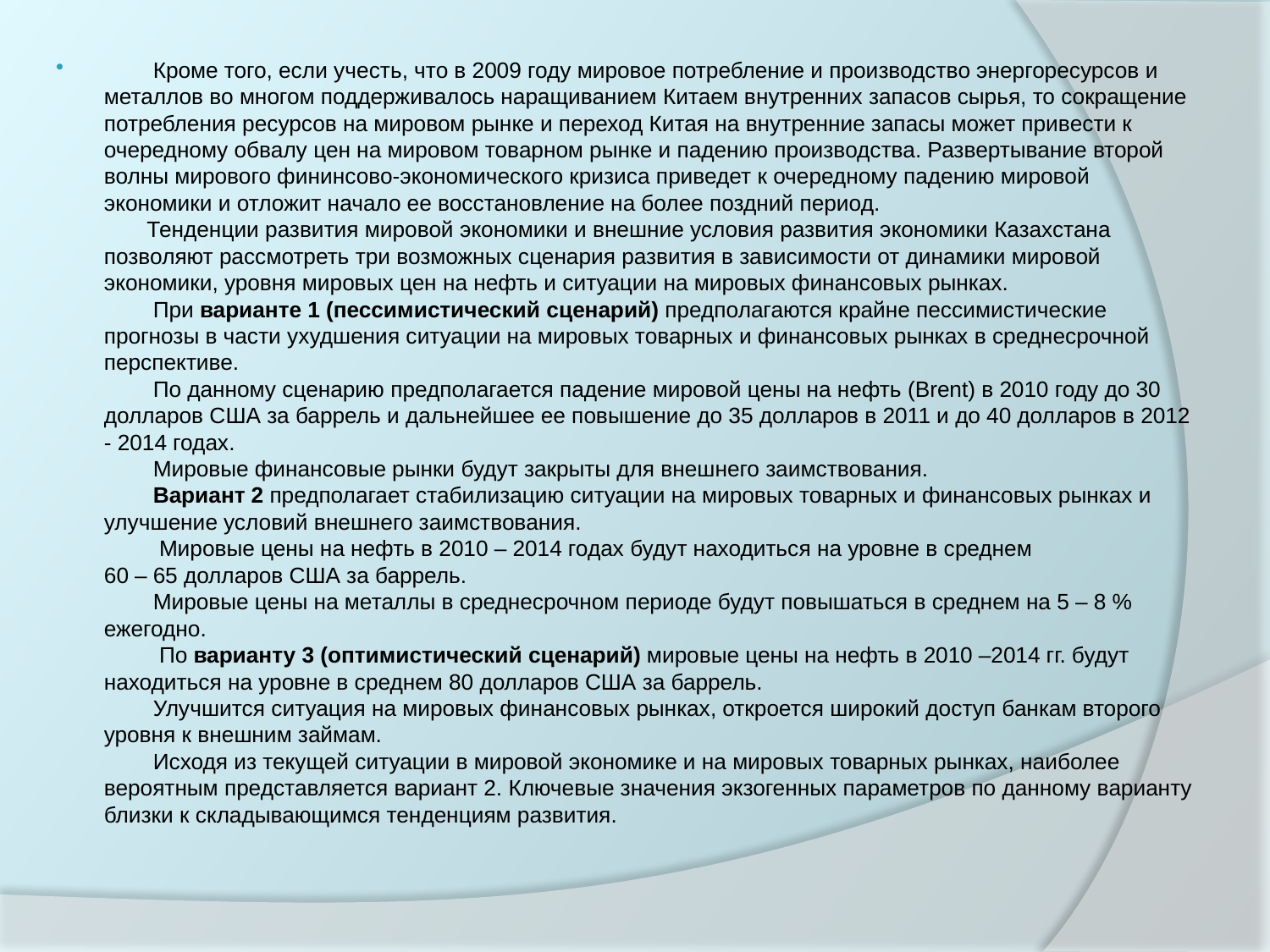

Кроме того, если учесть, что в 2009 году мировое потребление и производство энергоресурсов и металлов во многом поддерживалось наращиванием Китаем внутренних запасов сырья, то сокращение потребления ресурсов на мировом рынке и переход Китая на внутренние запасы может привести к очередному обвалу цен на мировом товарном рынке и падению производства. Развертывание второй волны мирового фининсово-экономического кризиса приведет к очередному падению мировой экономики и отложит начало ее восстановление на более поздний период.
       Тенденции развития мировой экономики и внешние условия развития экономики Казахстана позволяют рассмотреть три возможных сценария развития в зависимости от динамики мировой экономики, уровня мировых цен на нефть и ситуации на мировых финансовых рынках.
        При варианте 1 (пессимистический сценарий) предполагаются крайне пессимистические прогнозы в части ухудшения ситуации на мировых товарных и финансовых рынках в среднесрочной перспективе.
        По данному сценарию предполагается падение мировой цены на нефть (Brent) в 2010 году до 30 долларов США за баррель и дальнейшее ее повышение до 35 долларов в 2011 и до 40 долларов в 2012 - 2014 годах.
        Мировые финансовые рынки будут закрыты для внешнего заимствования.
        Вариант 2 предполагает стабилизацию ситуации на мировых товарных и финансовых рынках и улучшение условий внешнего заимствования.
         Мировые цены на нефть в 2010 – 2014 годах будут находиться на уровне в среднем 60 – 65 долларов США за баррель.
        Мировые цены на металлы в среднесрочном периоде будут повышаться в среднем на 5 – 8 % ежегодно.
         По варианту 3 (оптимистический сценарий) мировые цены на нефть в 2010 –2014 гг. будут находиться на уровне в среднем 80 долларов США за баррель.
        Улучшится ситуация на мировых финансовых рынках, откроется широкий доступ банкам второго уровня к внешним займам.
        Исходя из текущей ситуации в мировой экономике и на мировых товарных рынках, наиболее вероятным представляется вариант 2. Ключевые значения экзогенных параметров по данному варианту близки к складывающимся тенденциям развития.